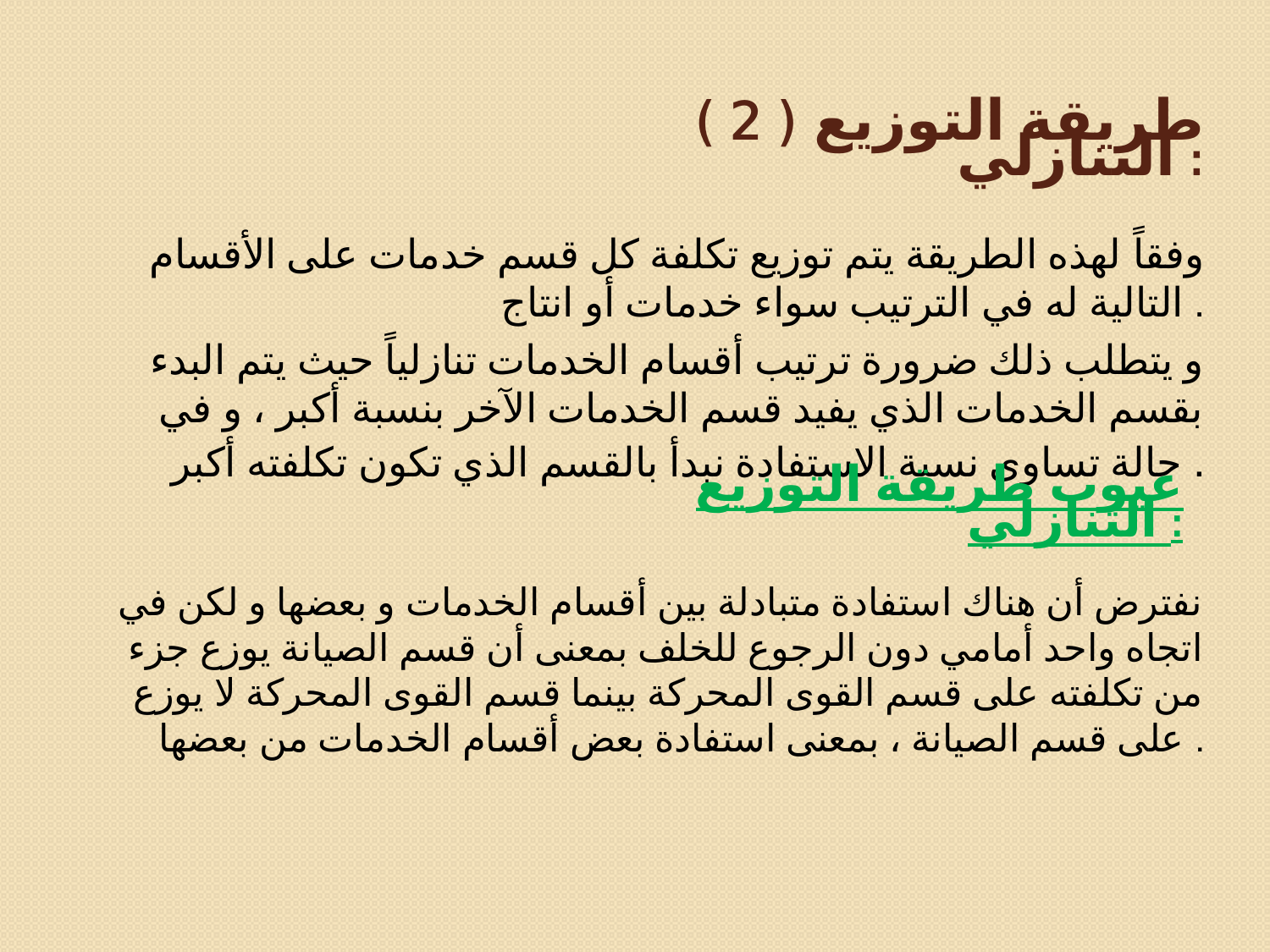

# ( 2 ) طريقة التوزيع التنازلي :
وفقاً لهذه الطريقة يتم توزيع تكلفة كل قسم خدمات على الأقسام التالية له في الترتيب سواء خدمات أو انتاج .
 و يتطلب ذلك ضرورة ترتيب أقسام الخدمات تنازلياً حيث يتم البدء بقسم الخدمات الذي يفيد قسم الخدمات الآخر بنسبة أكبر ، و في حالة تساوى نسبة الاستفادة نبدأ بالقسم الذي تكون تكلفته أكبر .
عيوب طريقة التوزيع التنازلي :
نفترض أن هناك استفادة متبادلة بين أقسام الخدمات و بعضها و لكن في اتجاه واحد أمامي دون الرجوع للخلف بمعنى أن قسم الصيانة يوزع جزء من تكلفته على قسم القوى المحركة بينما قسم القوى المحركة لا يوزع على قسم الصيانة ، بمعنى استفادة بعض أقسام الخدمات من بعضها .